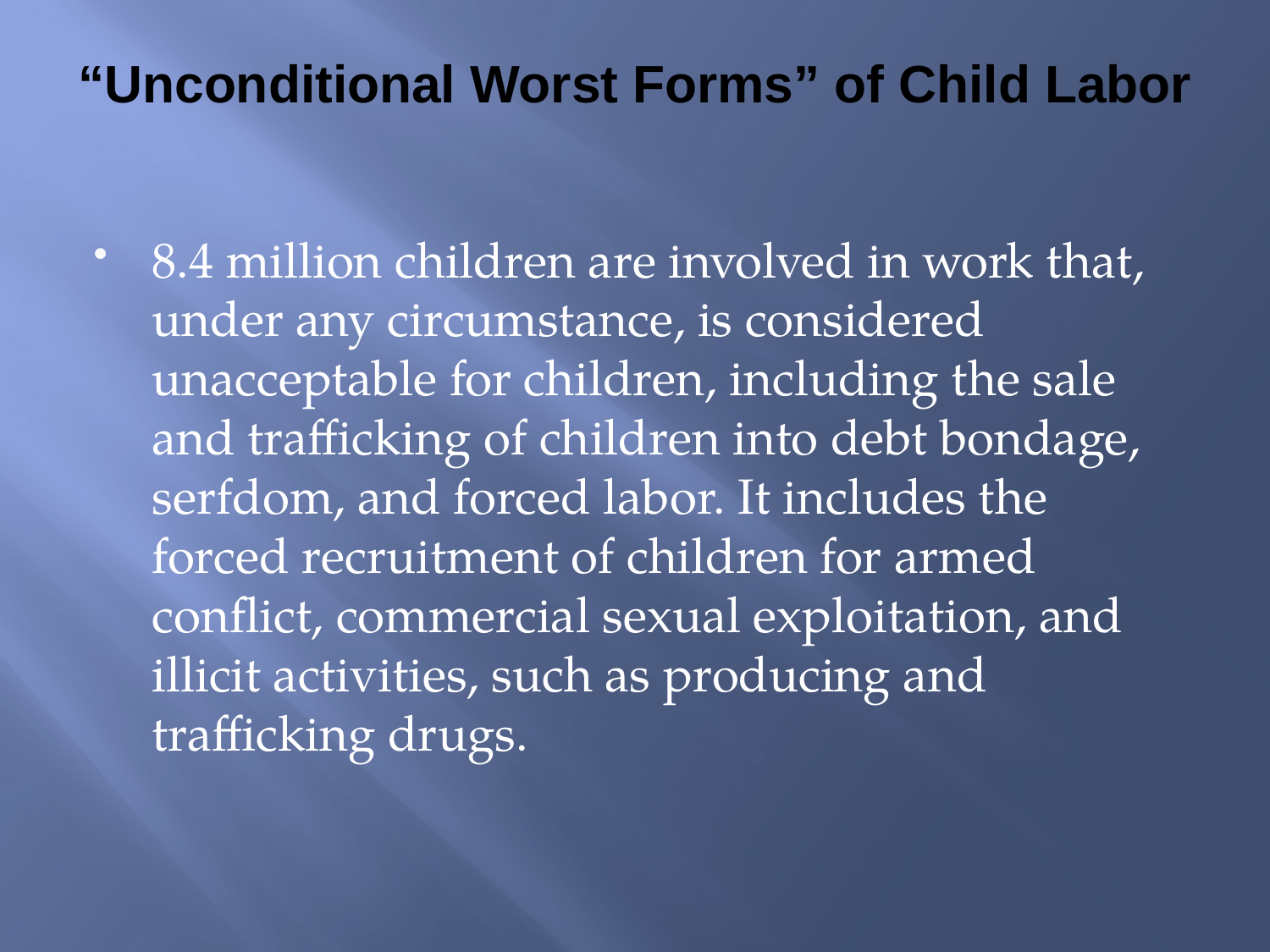

# “Unconditional Worst Forms” of Child Labor
8.4 million children are involved in work that, under any circumstance, is considered unacceptable for children, including the sale and trafficking of children into debt bondage, serfdom, and forced labor. It includes the forced recruitment of children for armed conflict, commercial sexual exploitation, and illicit activities, such as producing and trafficking drugs.